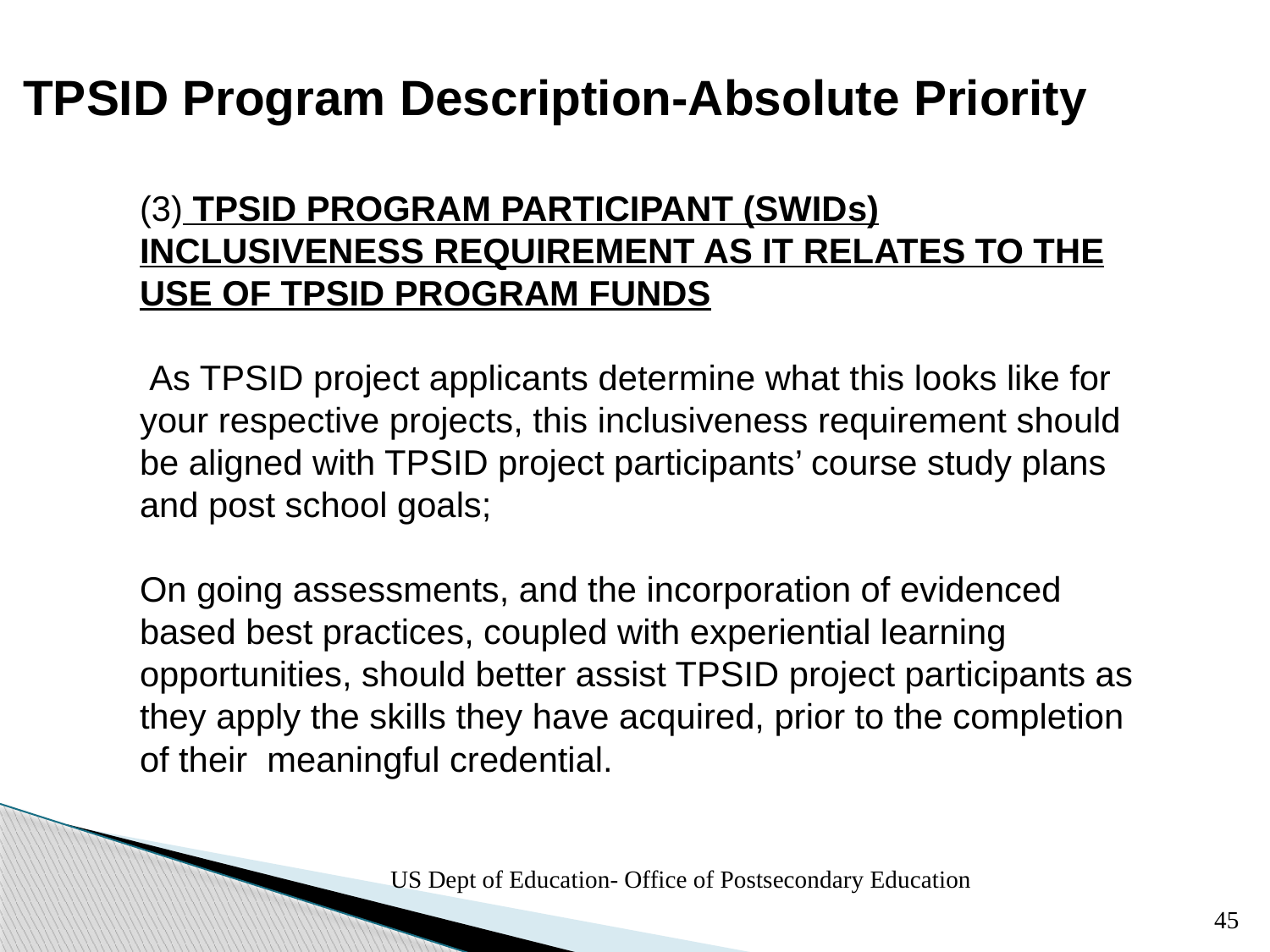

# TPSID Program Description-Absolute Priority

(3) TPSID PROGRAM PARTICIPANT (SWIDs) INCLUSIVeNESS REQUIREMENT AS IT RElAtES TO THE USE OF TPSID PROGRAM FUNDS

 As TPSID project applicants determine what this looks like for your respective projects, this inclusiveness requirement should be aligned with TPSID project participants’ course study plans and post school goals;

On going assessments, and the incorporation of evidenced based best practices, coupled with experiential learning opportunities, should better assist TPSID project participants as they apply the skills they have acquired, prior to the completion of their  meaningful credential.

US Dept of Education- Office of Postsecondary Education
45